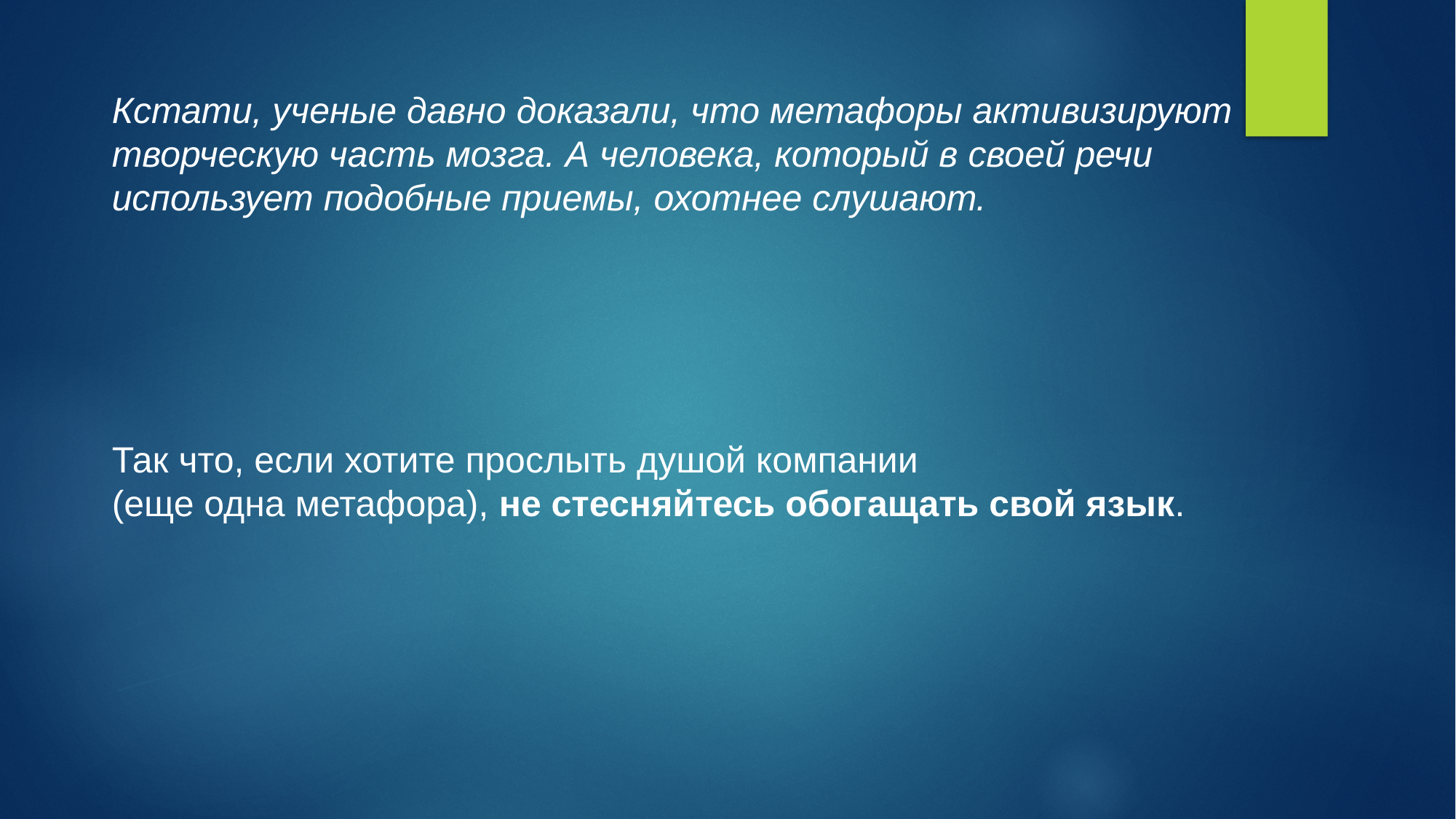

Кстати, ученые давно доказали, что метафоры активизируют творческую часть мозга. А человека, который в своей речи использует подобные приемы, охотнее слушают.

Так что, если хотите прослыть душой компании
(еще одна метафора), не стесняйтесь обогащать свой язык.